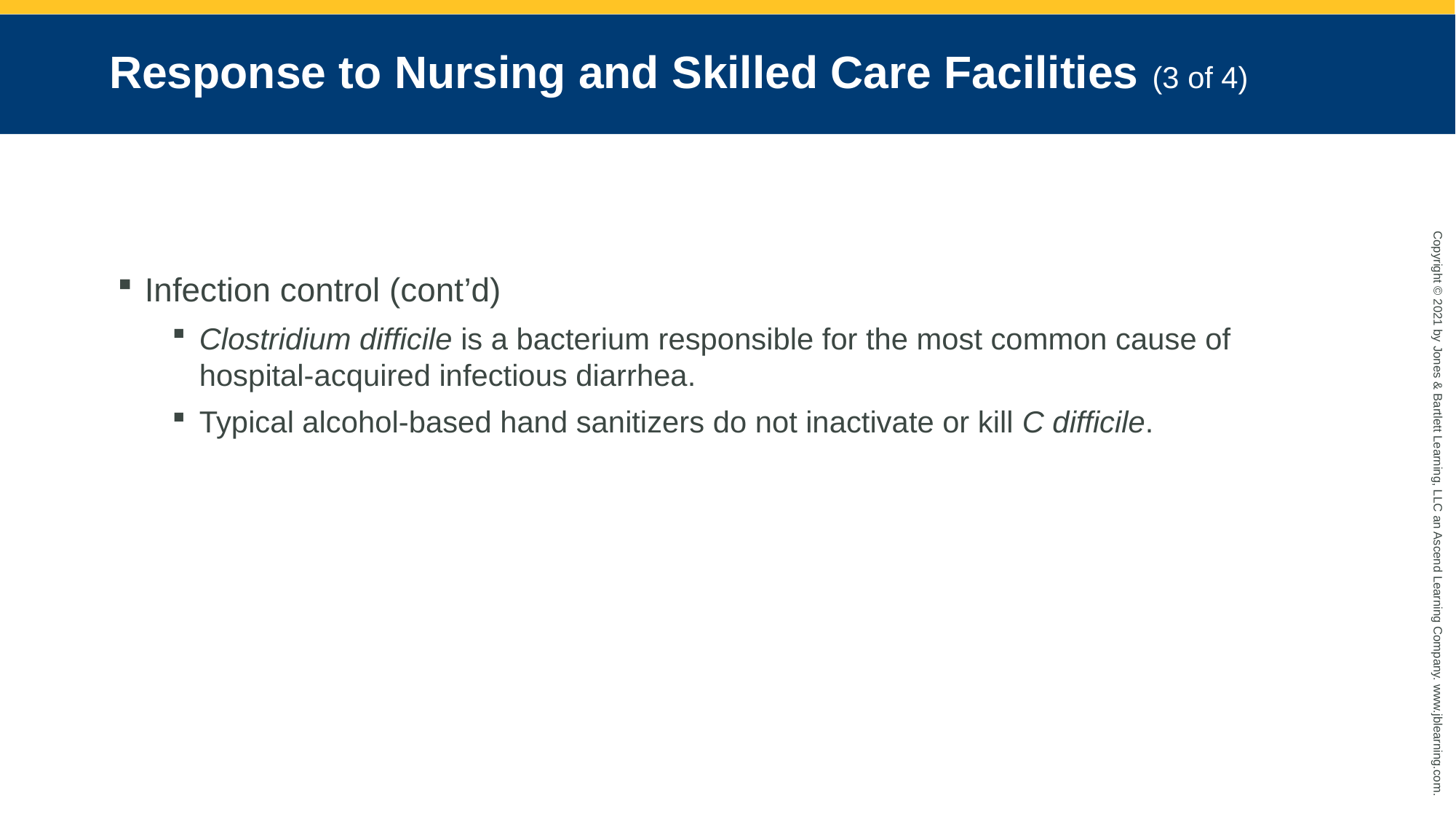

# Response to Nursing and Skilled Care Facilities (3 of 4)
Infection control (cont’d)
Clostridium difficile is a bacterium responsible for the most common cause of hospital-acquired infectious diarrhea.
Typical alcohol-based hand sanitizers do not inactivate or kill C difficile.